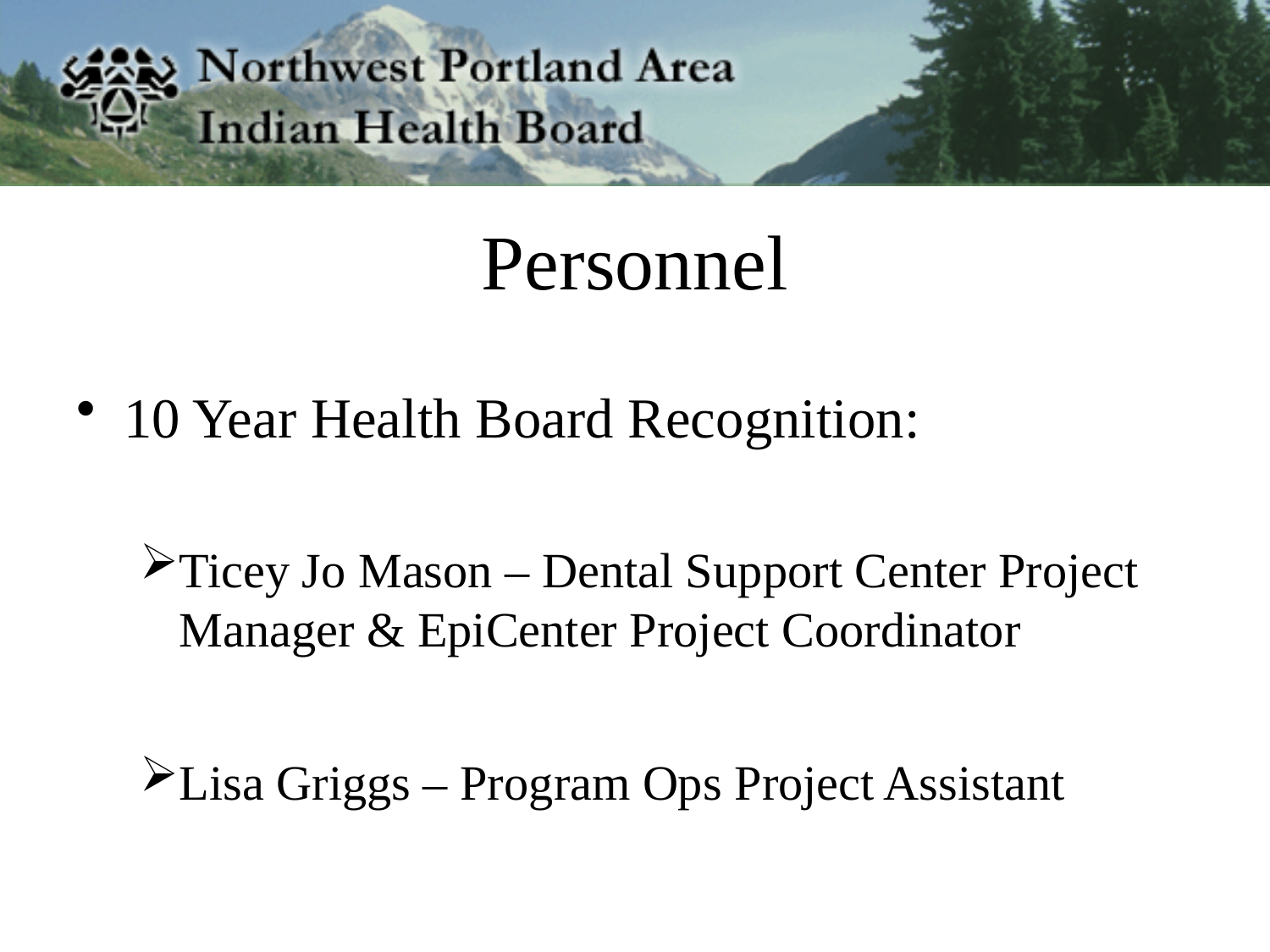

# Personnel

10 Year Health Board Recognition:

Ticey Jo Mason – Dental Support Center Project Manager & EpiCenter Project Coordinator

Lisa Griggs – Program Ops Project Assistant